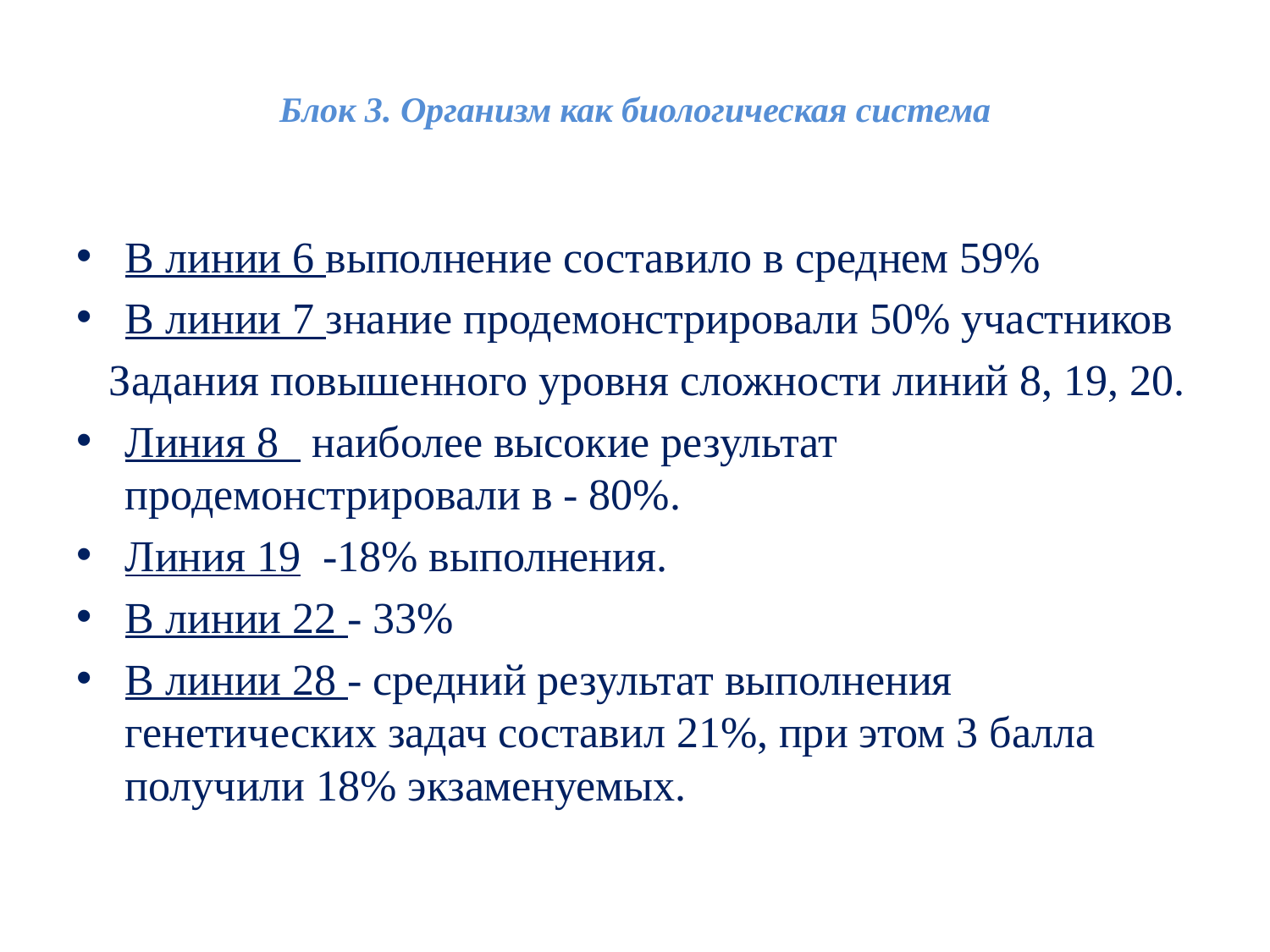

# Блок 3. Организм как биологическая система
В линии 6 выполнение составило в среднем 59%
В линии 7 знание продемонстрировали 50% участников
   Задания повышенного уровня сложности линий 8, 19, 20.
Линия 8   наиболее высокие результат продемонстрировали в - 80%.
Линия 19  -18% выполнения.
В линии 22 - 33%
В линии 28 - средний результат выполнения генетических задач составил 21%, при этом 3 балла получили 18% экзаменуемых.